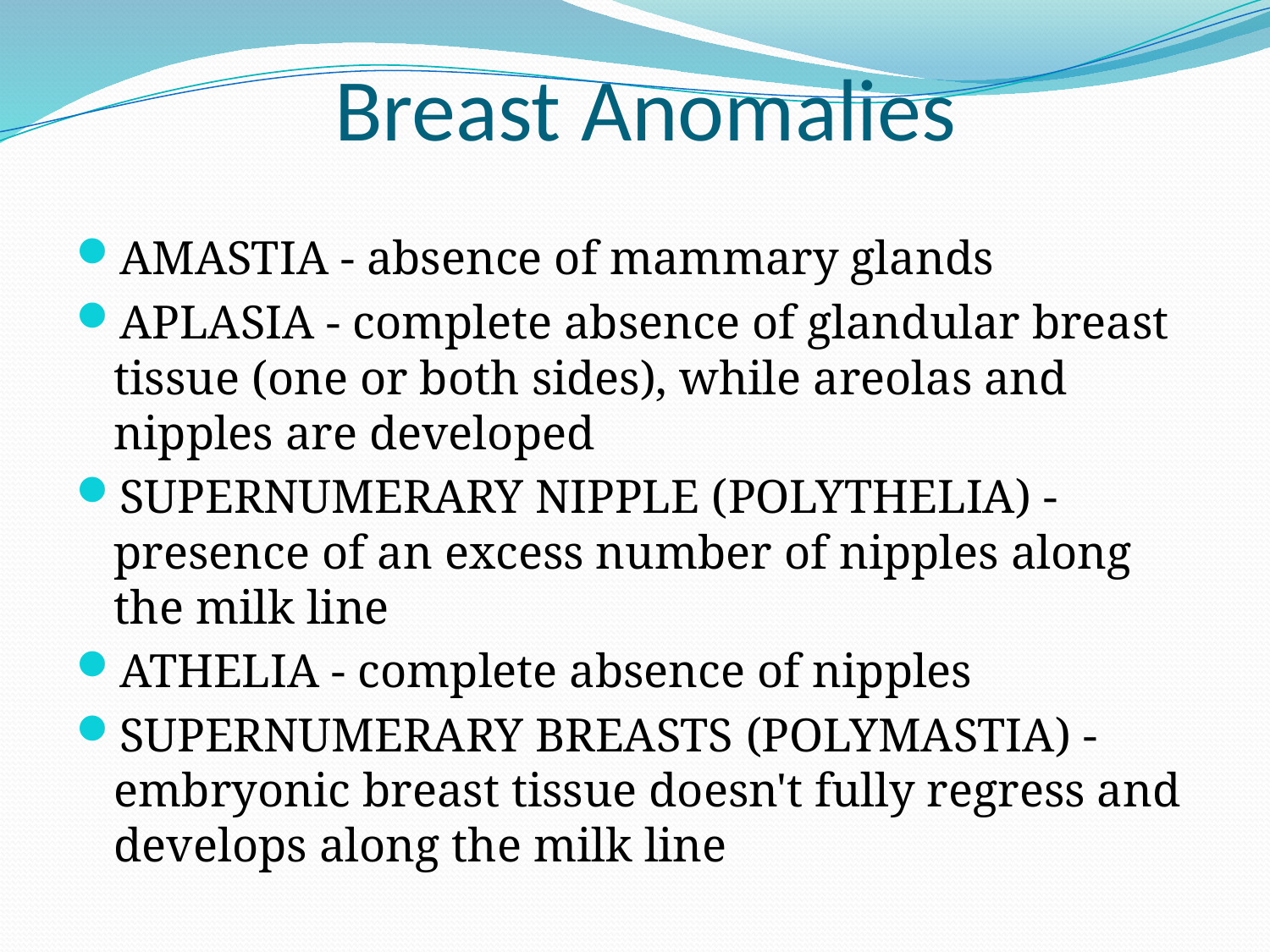

# Breast Anomalies

AMASTIA - absence of mammary glands
APLASIA - complete absence of glandular breast tissue (one or both sides), while areolas and nipples are developed
SUPERNUMERARY NIPPLE (POLYTHELIA) - presence of an excess number of nipples along the milk line
ATHELIA - complete absence of nipples
SUPERNUMERARY BREASTS (POLYMASTIA) - embryonic breast tissue doesn't fully regress and develops along the milk line